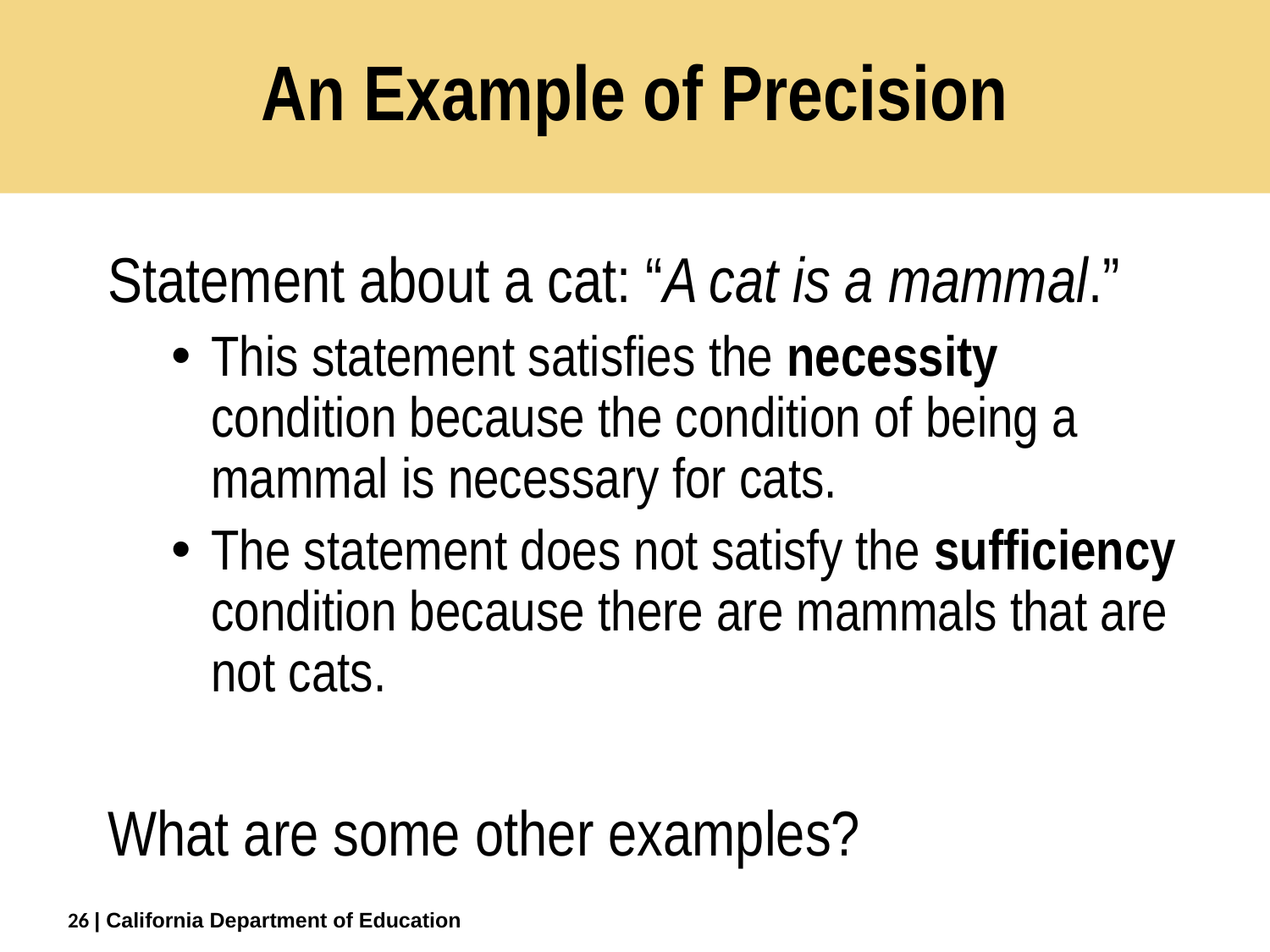

# An Example of Precision
Statement about a cat: “A cat is a mammal.”
This statement satisfies the necessity condition because the condition of being a mammal is necessary for cats.
The statement does not satisfy the sufficiency condition because there are mammals that are not cats.

What are some other examples?

26
| California Department of Education